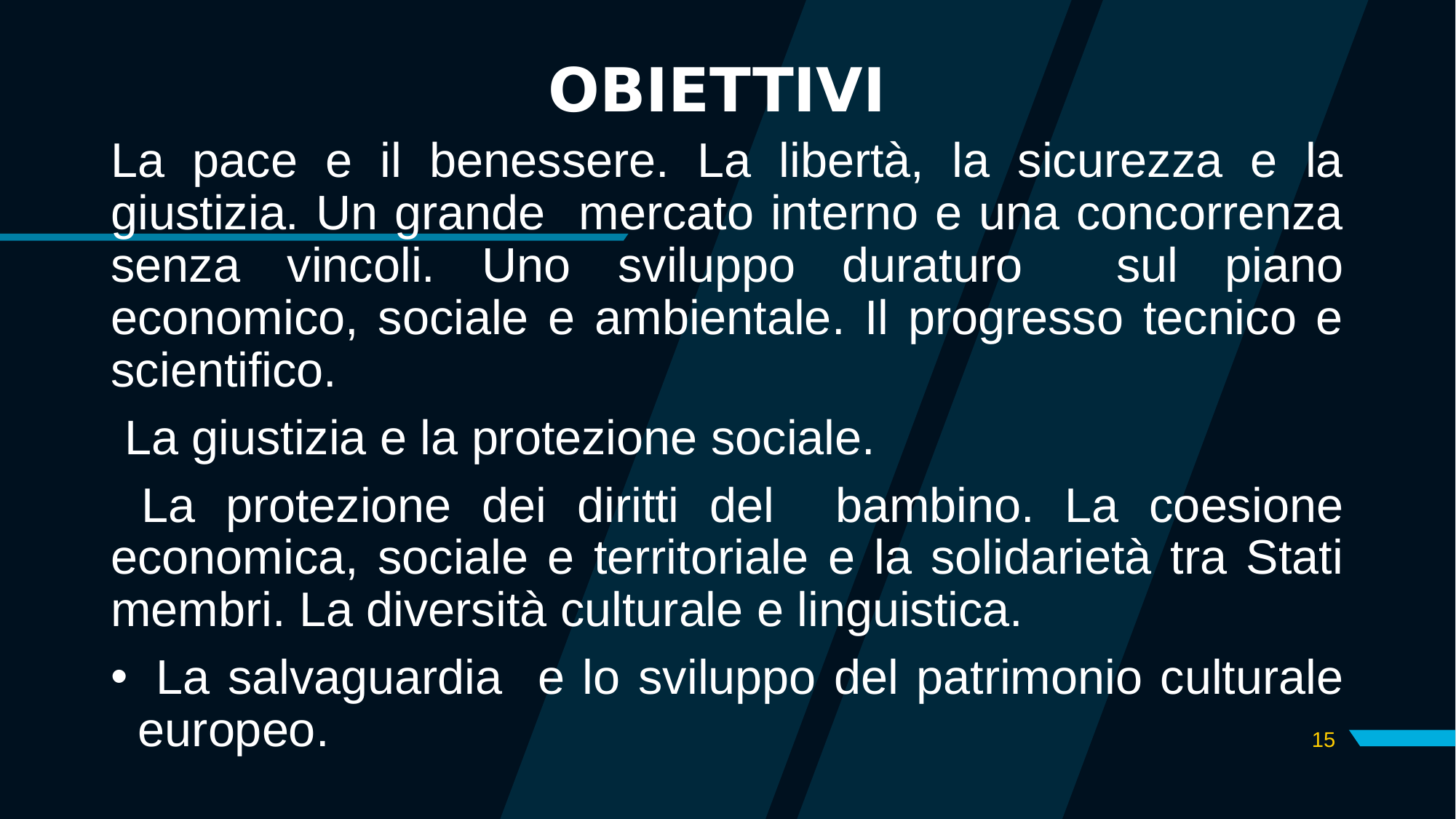

# OBIETTIVI
La pace e il benessere. La libertà, la sicurezza e la giustizia. Un grande  mercato interno e una concorrenza senza vincoli. Uno sviluppo duraturo  sul piano economico, sociale e ambientale. Il progresso tecnico e scientifico.
 La giustizia e la protezione sociale.
 La protezione dei diritti del  bambino. La coesione economica, sociale e territoriale e la solidarietà tra Stati membri. La diversità culturale e linguistica.
 La salvaguardia  e lo sviluppo del patrimonio culturale europeo.
15